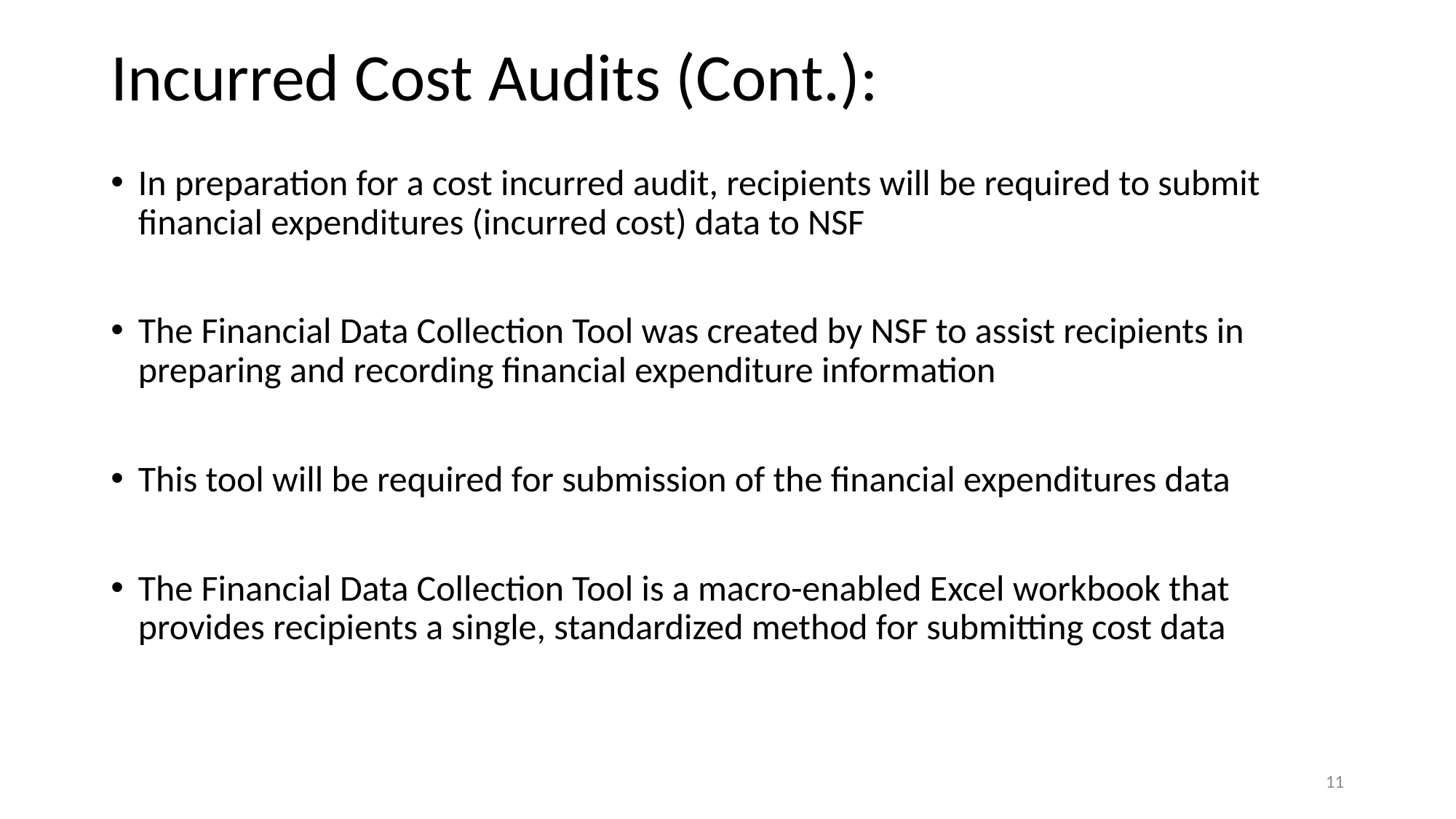

# Incurred Cost Audits (Cont.):
In preparation for a cost incurred audit, recipients will be required to submit financial expenditures (incurred cost) data to NSF

The Financial Data Collection Tool was created by NSF to assist recipients in preparing and recording financial expenditure information

This tool will be required for submission of the financial expenditures data

The Financial Data Collection Tool is a macro-enabled Excel workbook that provides recipients a single, standardized method for submitting cost data
11